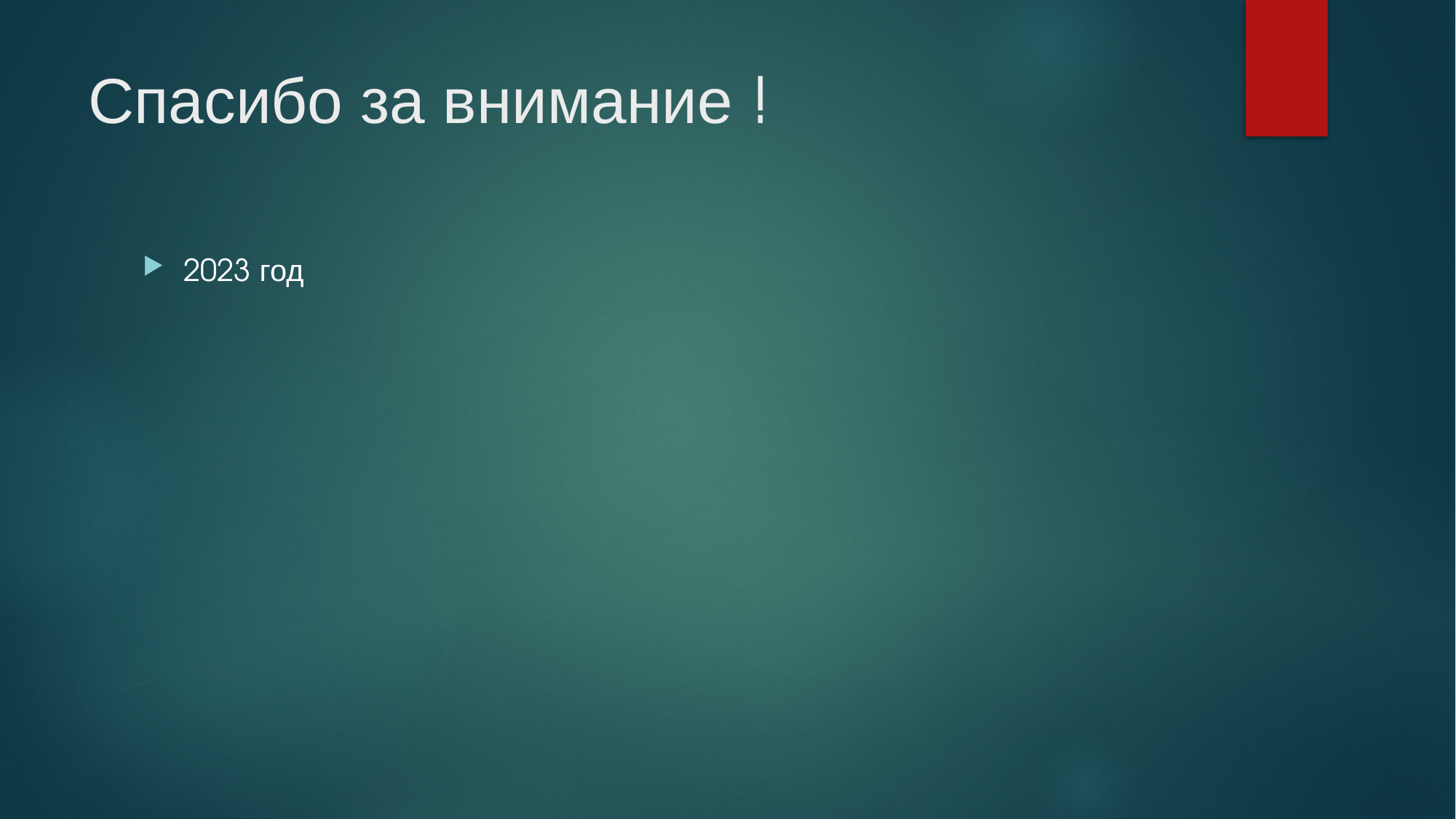

# Спасибо за внимание !
2023 год